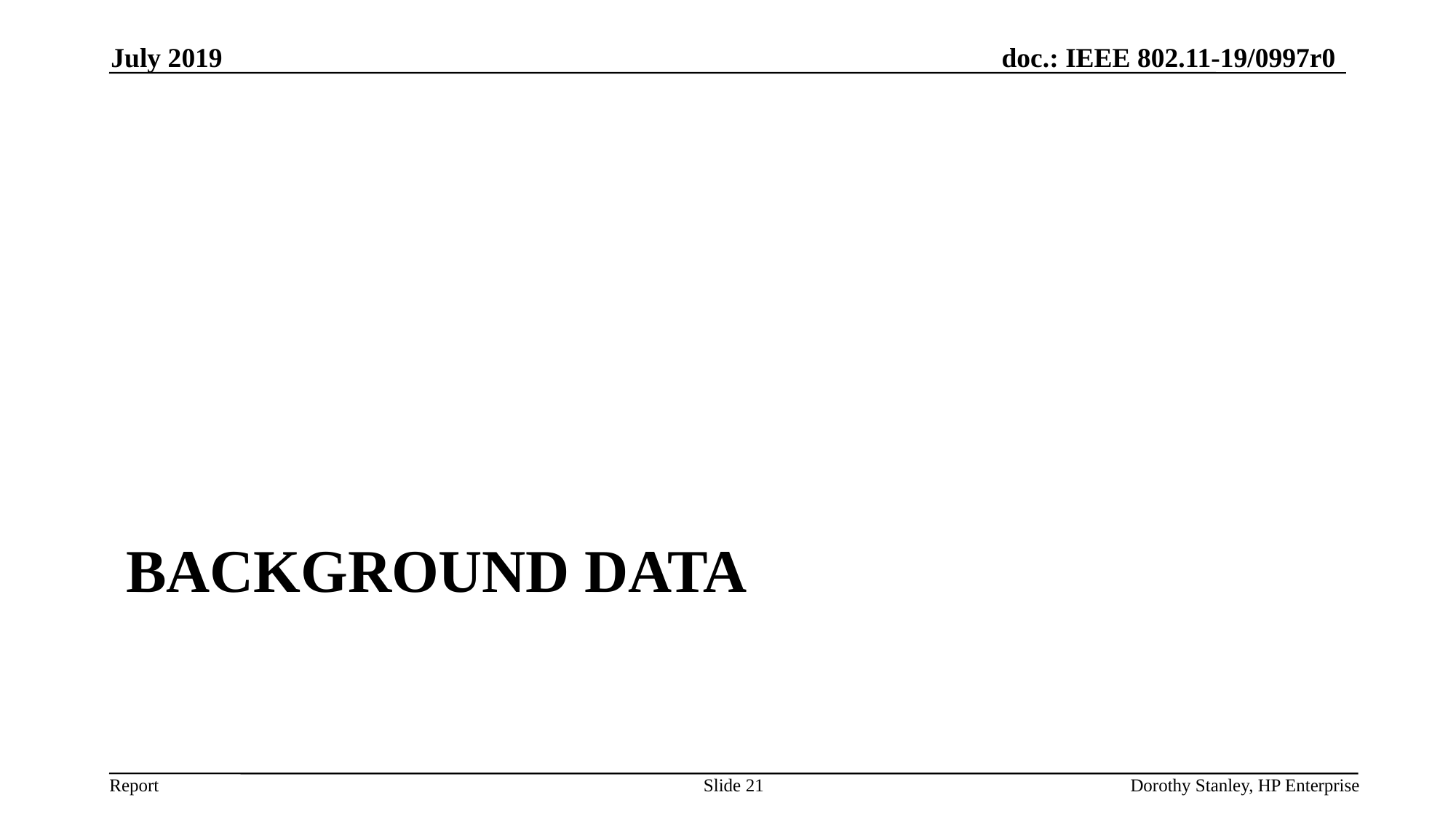

July 2019

# background data
Slide 21
Dorothy Stanley, HP Enterprise